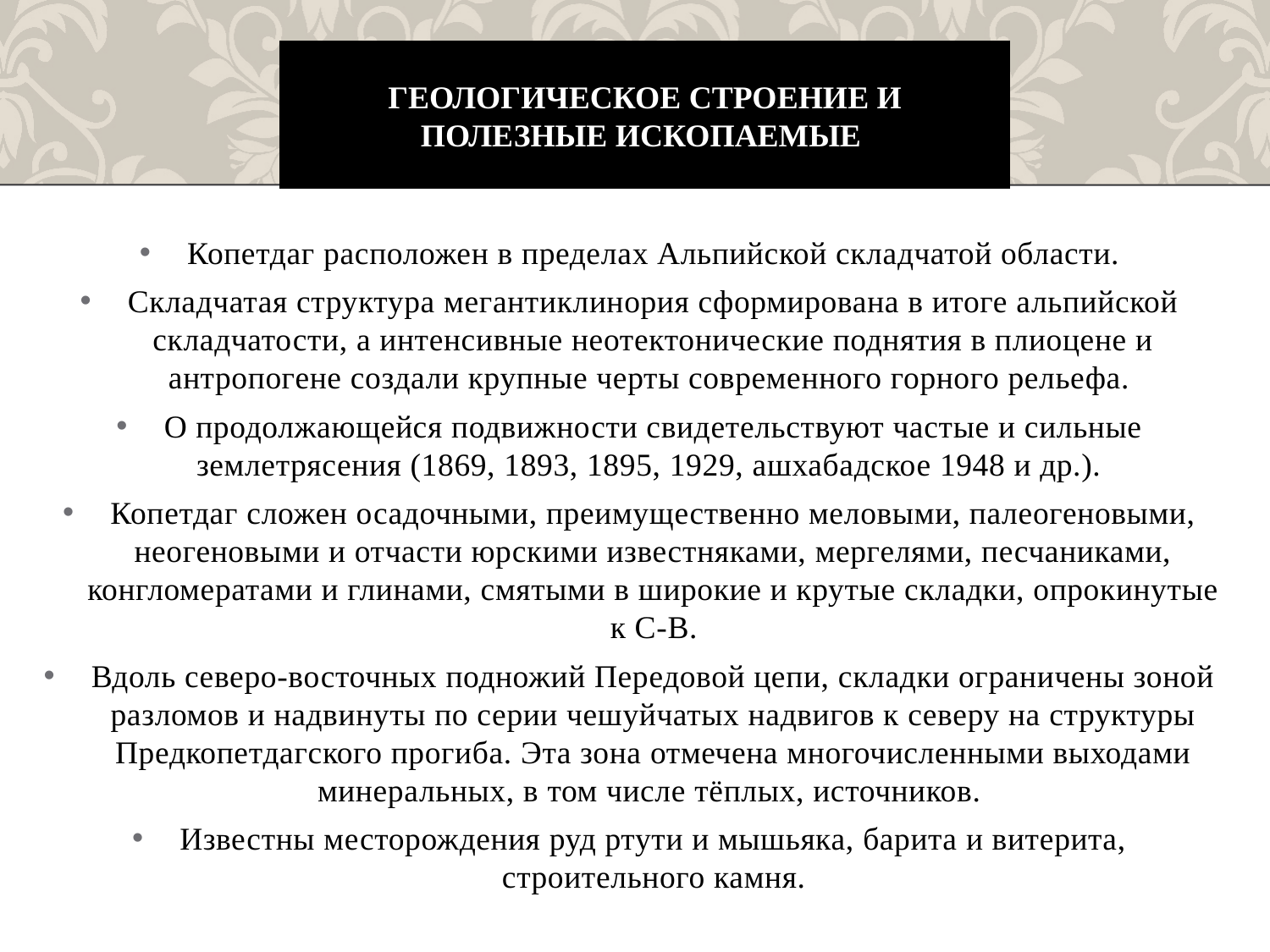

# Геологическое строение и полезные ископаемые
Копетдаг расположен в пределах Альпийской складчатой области.
Складчатая структура мегантиклинория сформирована в итоге альпийской складчатости, а интенсивные неотектонические поднятия в плиоцене и антропогене создали крупные черты современного горного рельефа.
О продолжающейся подвижности свидетельствуют частые и сильные землетрясения (1869, 1893, 1895, 1929, ашхабадское 1948 и др.).
Копетдаг сложен осадочными, преимущественно меловыми, палеогеновыми, неогеновыми и отчасти юрскими известняками, мергелями, песчаниками, конгломератами и глинами, смятыми в широкие и крутые складки, опрокинутые к С-В.
Вдоль северо-восточных подножий Передовой цепи, складки ограничены зоной разломов и надвинуты по серии чешуйчатых надвигов к северу на структуры Предкопетдагского прогиба. Эта зона отмечена многочисленными выходами минеральных, в том числе тёплых, источников.
Известны месторождения руд ртути и мышьяка, барита и витерита, строительного камня.